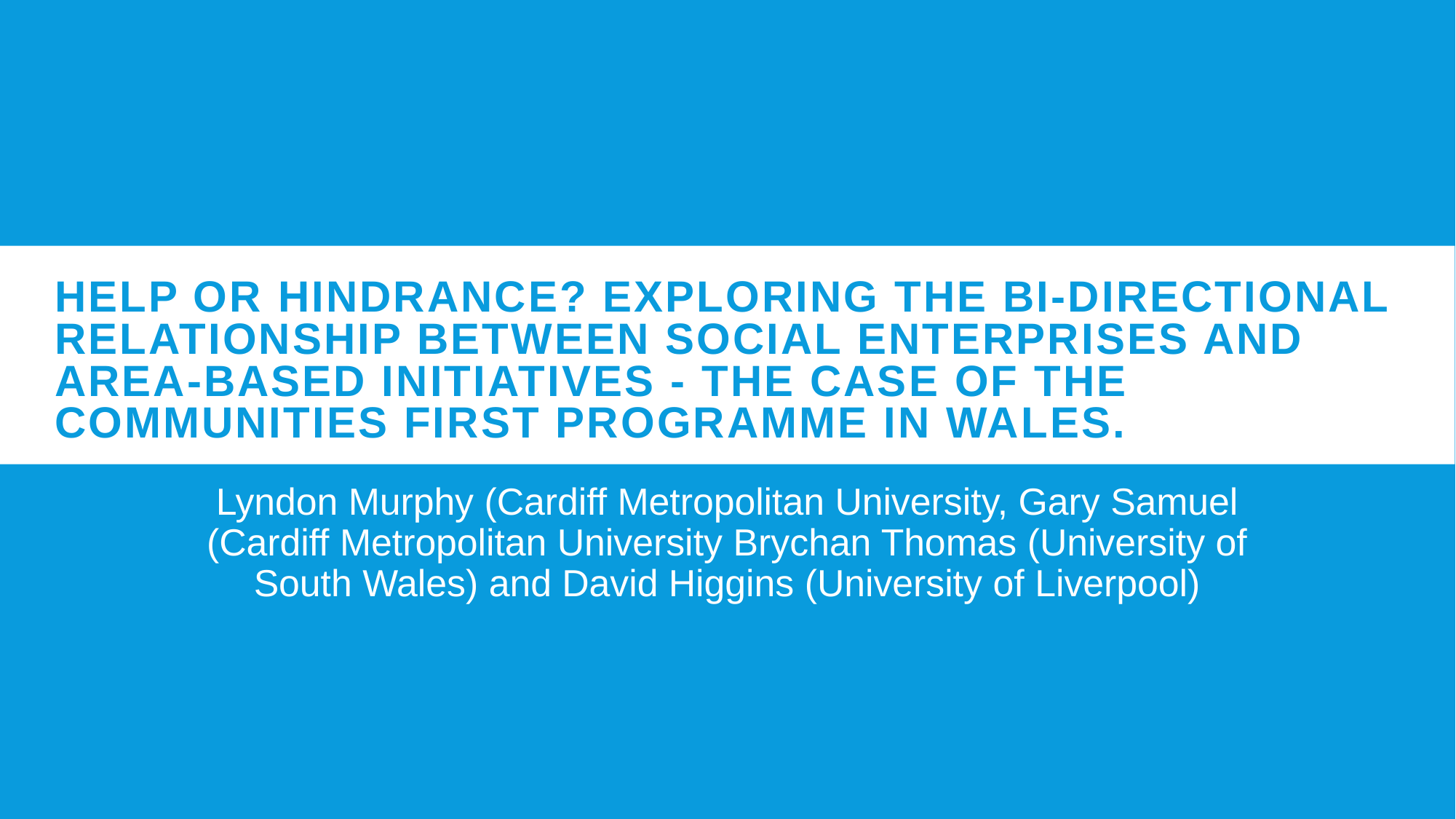

# Help or hindrance? Exploring the bi-directional relationship between social enterprises and area-based initiatives - the case of the Communities First programme in Wales.
Lyndon Murphy (Cardiff Metropolitan University, Gary Samuel (Cardiff Metropolitan University Brychan Thomas (University of South Wales) and David Higgins (University of Liverpool)